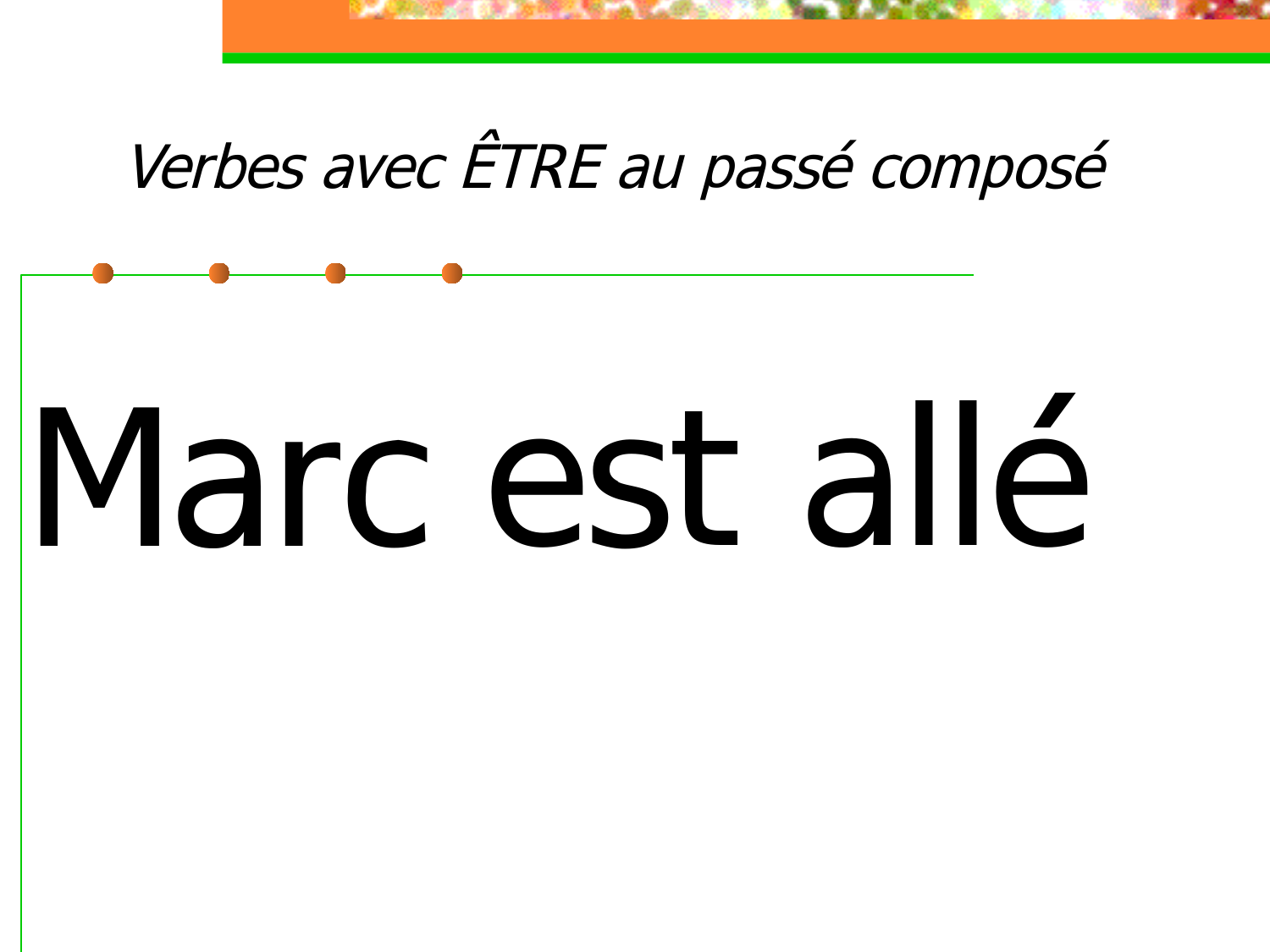

# Verbes avec ÊTRE au passé composé
Marc
est
allé